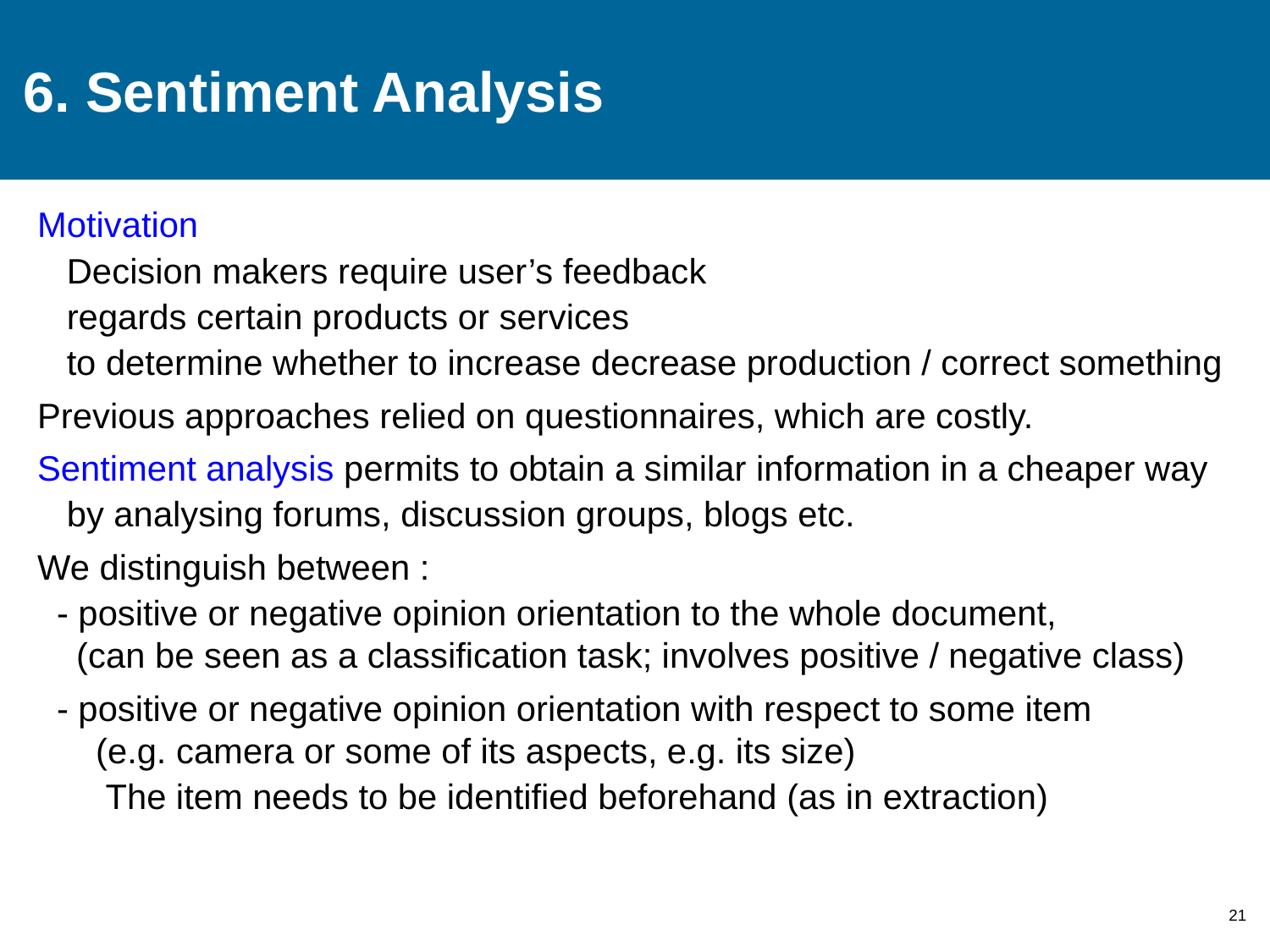

# 6. Sentiment Analysis
Motivation
   Decision makers require user’s feedback
   regards certain products or services
   to determine whether to increase decrease production / correct something
Previous approaches relied on questionnaires, which are costly.
Sentiment analysis permits to obtain a similar information in a cheaper way
   by analysing forums, discussion groups, blogs etc.
We distinguish between :
  - positive or negative opinion orientation to the whole document,
    (can be seen as a classification task; involves positive / negative class)
  - positive or negative opinion orientation with respect to some item
      (e.g. camera or some of its aspects, e.g. its size)
       The item needs to be identified beforehand (as in extraction)
21